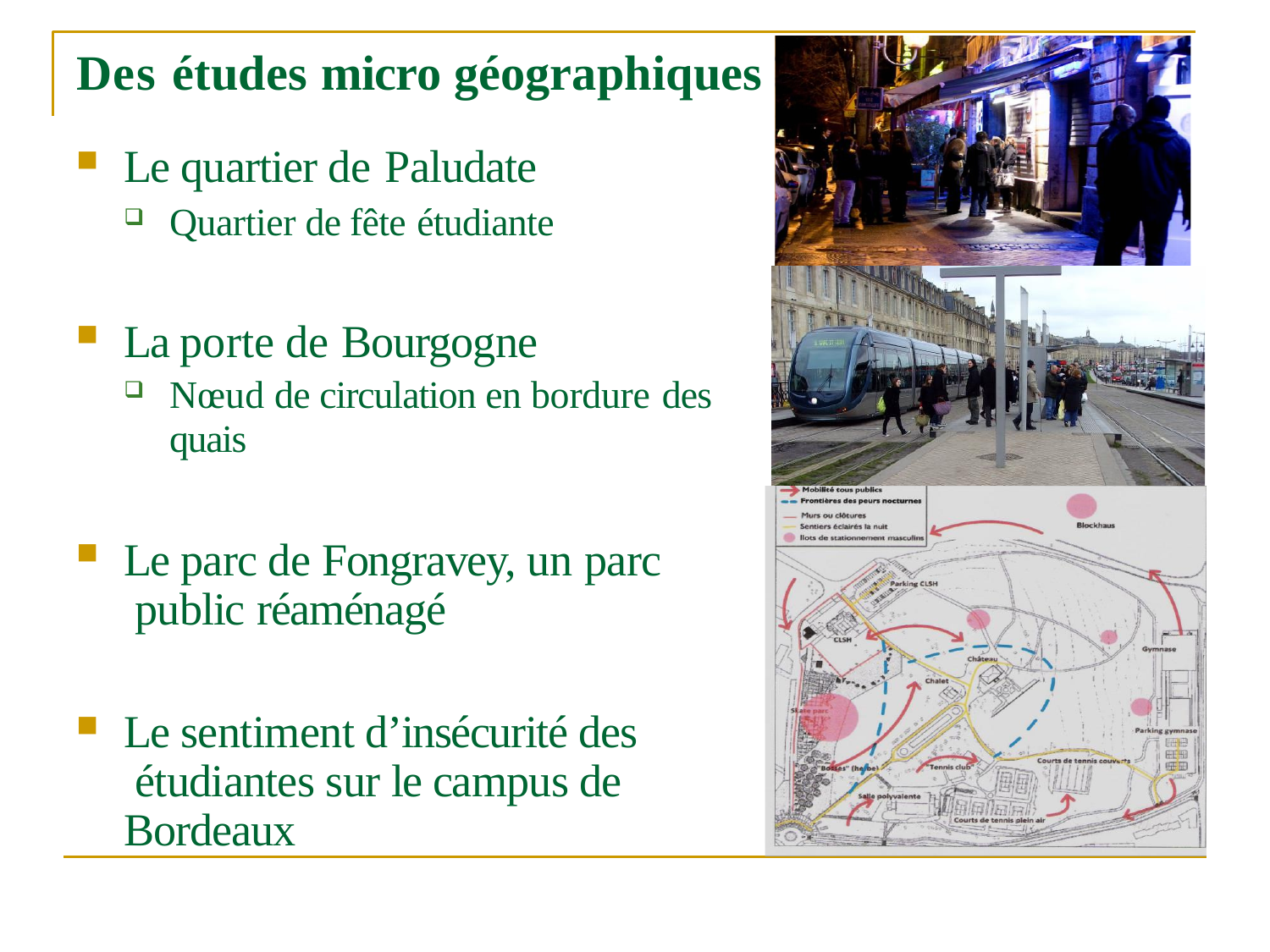

# Des études micro géographiques
Le quartier de Paludate
Quartier de fête étudiante

La porte de Bourgogne
Nœud de circulation en bordure des
quais

Le parc de Fongravey, un parc  public réaménagé

Le sentiment d’insécurité des  étudiantes sur le campus de  Bordeaux